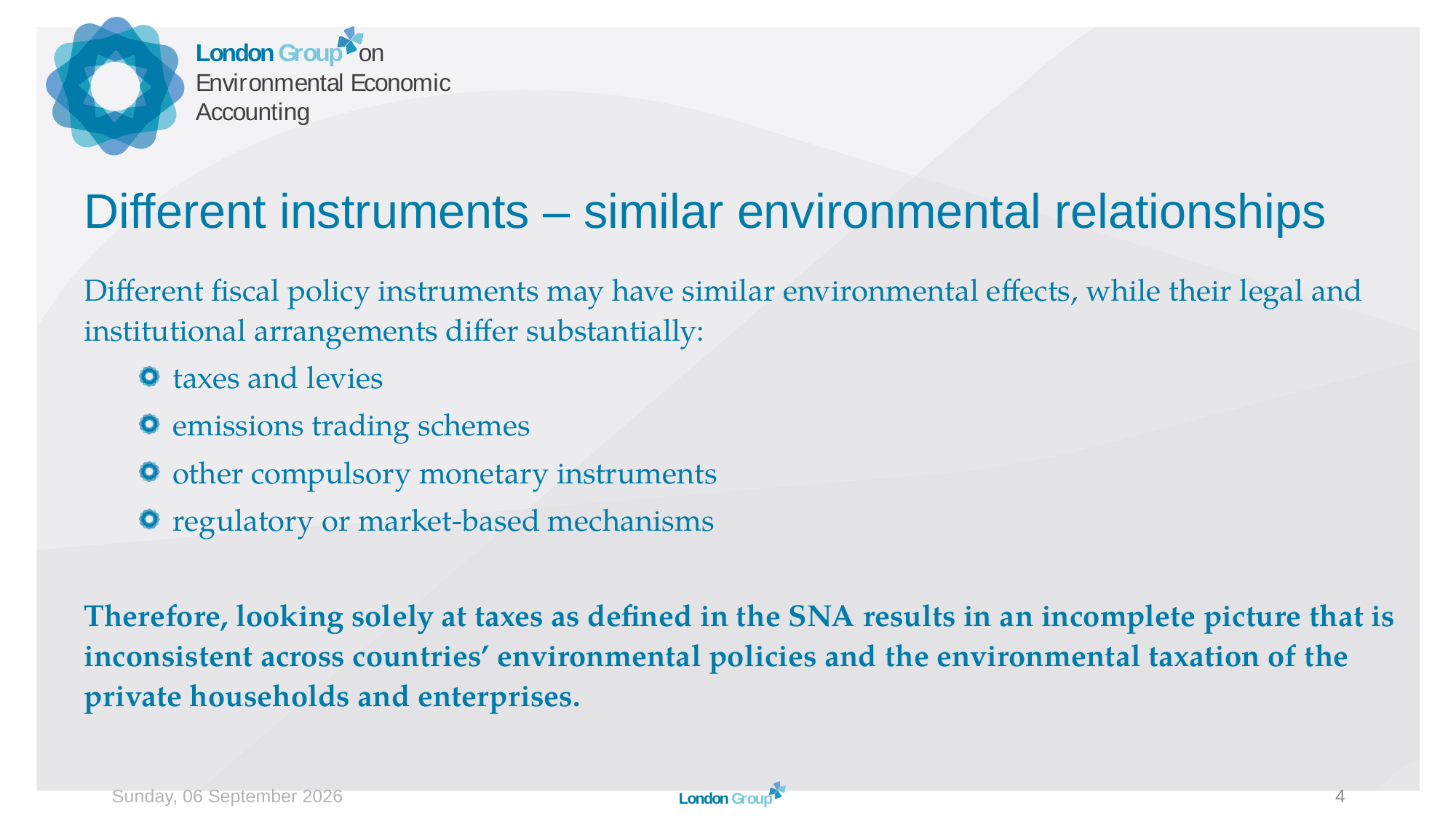

# Different instruments – similar environmental relationships
Different fiscal policy instruments may have similar environmental effects, while their legal and institutional arrangements differ substantially:
taxes and levies
emissions trading schemes
other compulsory monetary instruments
regulatory or market-based mechanisms

Therefore, looking solely at taxes as defined in the SNA results in an incomplete picture that is inconsistent across countries’ environmental policies and the environmental taxation of the private households and enterprises.
Sunday, 06 September 2026